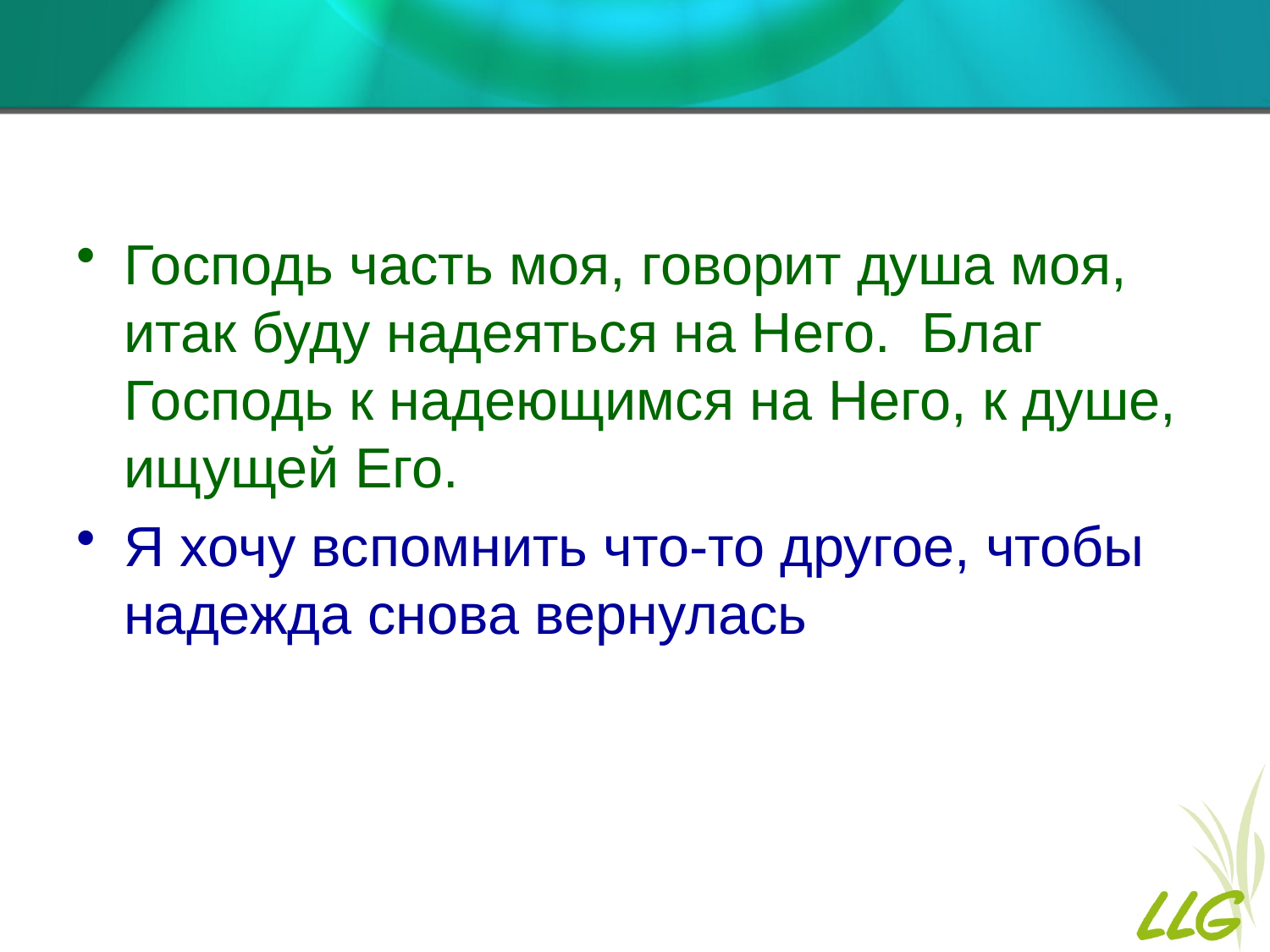

#
Господь часть моя, говорит душа моя, итак буду надеяться на Него.  Благ Господь к надеющимся на Него, к душе, ищущей Его.
Я хочу вспомнить что-то другое, чтобы надежда снова вернулась